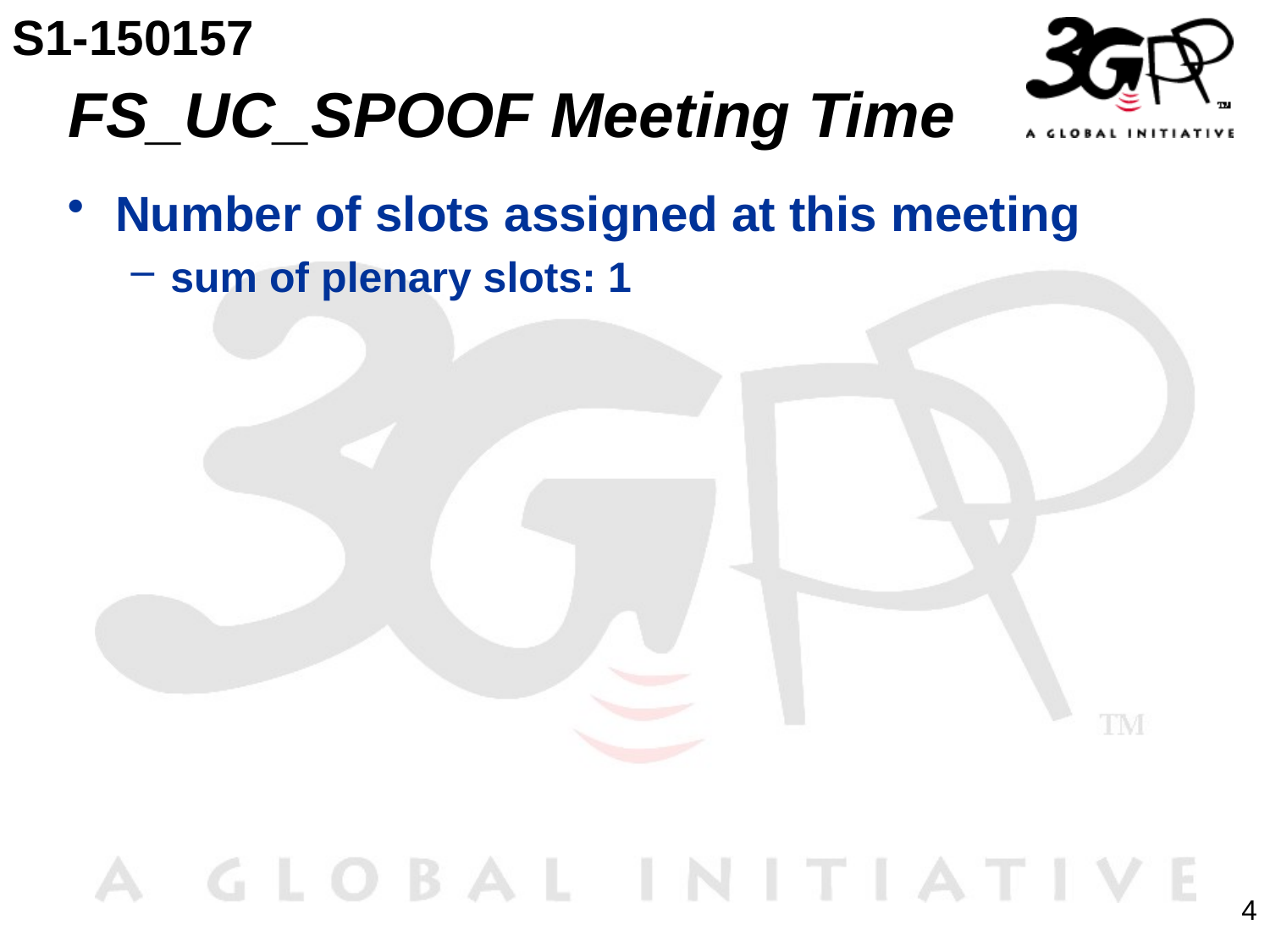

S1-150157
# FS_UC_SPOOF Meeting Time
Number of slots assigned at this meeting
sum of plenary slots: 1
4